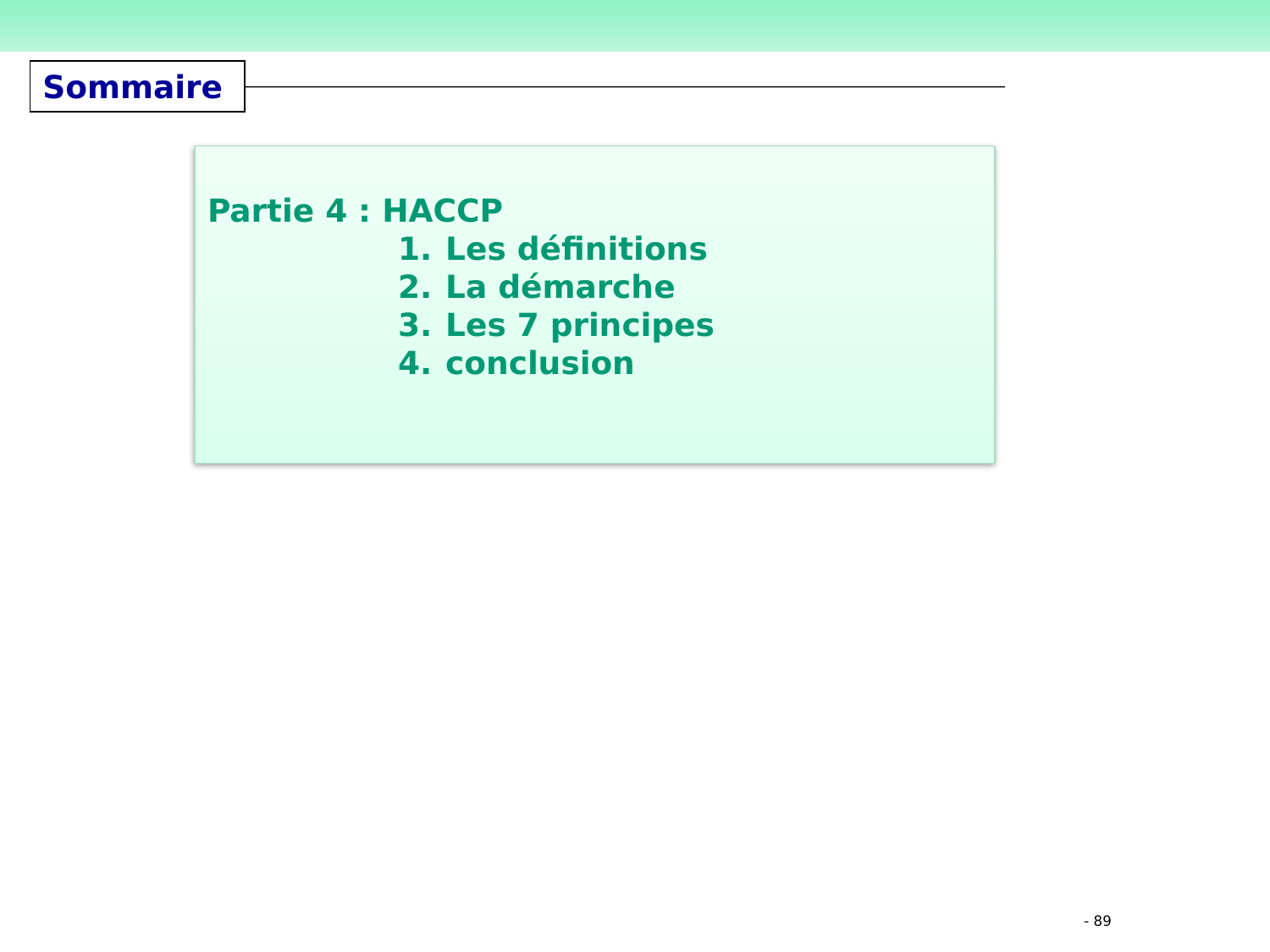

Sommaire

Partie 4 : HACCP
Les définitions
La démarche
Les 7 principes
conclusion